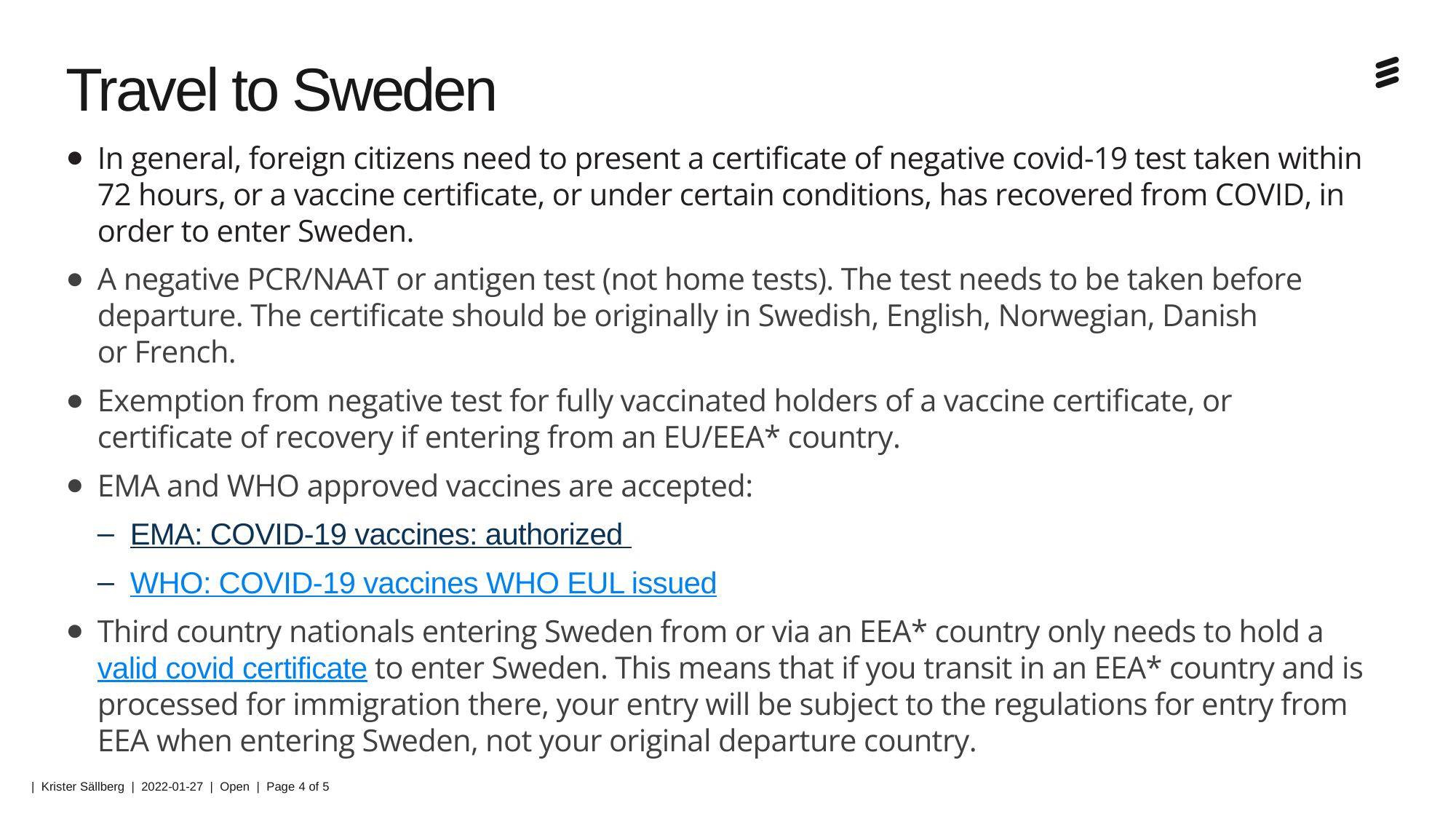

# Travel to Sweden
In general, foreign citizens need to present a certificate of negative covid-19 test taken within 72 hours, or a vaccine certificate, or under certain conditions, has recovered from COVID, in order to enter Sweden.
A negative PCR/NAAT or antigen test (not home tests). The test needs to be taken before departure. The certificate should be originally in Swedish, English, Norwegian, Danish or French.
Exemption from negative test for fully vaccinated holders of a vaccine certificate, or certificate of recovery if entering from an EU/EEA* country.
EMA and WHO approved vaccines are accepted:
EMA: COVID-19 vaccines: authorized
WHO: COVID-19 vaccines WHO EUL issued
Third country nationals entering Sweden from or via an EEA* country only needs to hold a valid covid certificate to enter Sweden. This means that if you transit in an EEA* country and is processed for immigration there, your entry will be subject to the regulations for entry from EEA when entering Sweden, not your original departure country.